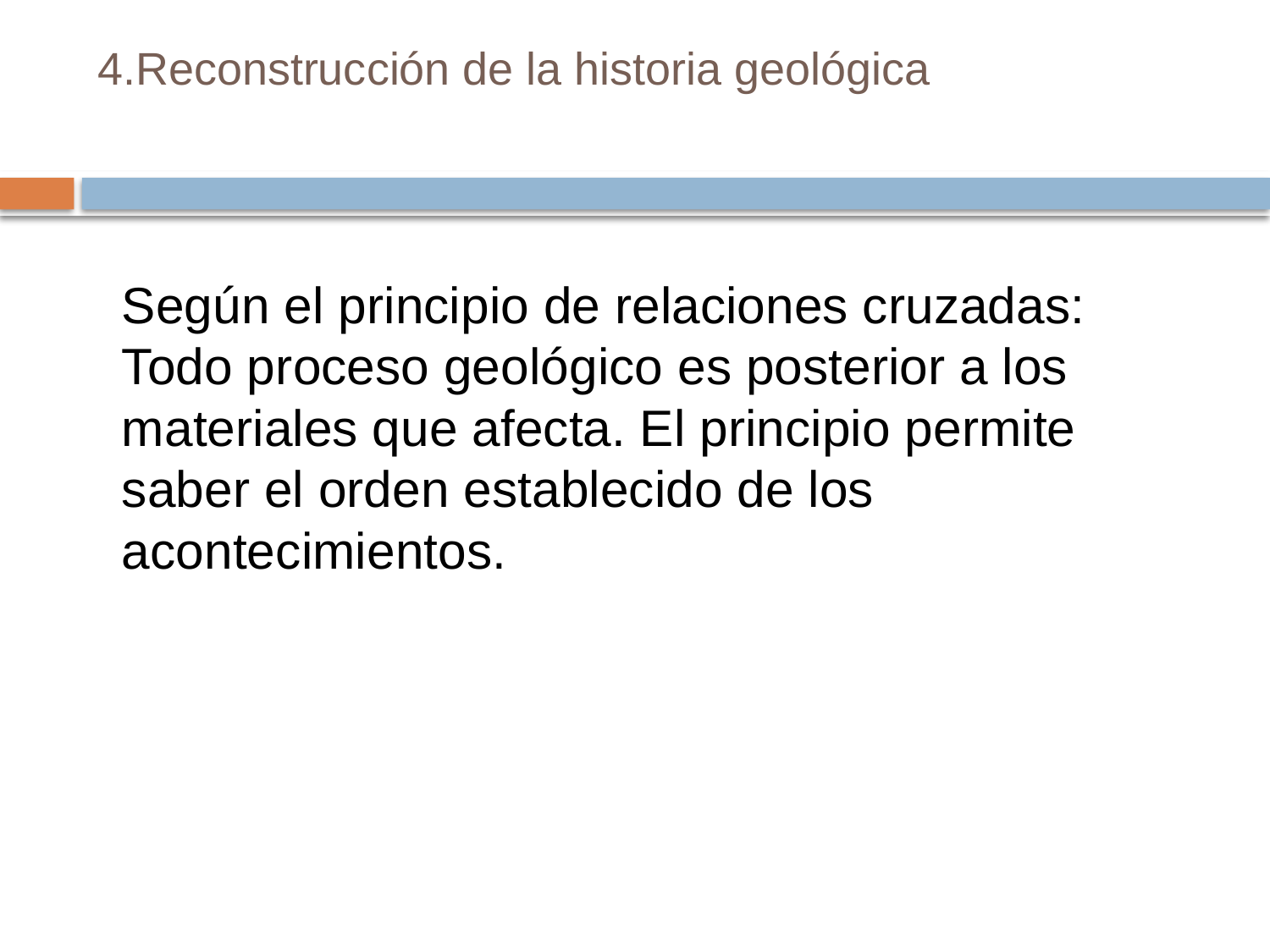

# 4.Reconstrucción de la historia geológica
	Según el principio de relaciones cruzadas: Todo proceso geológico es posterior a los materiales que afecta. El principio permite saber el orden establecido de los acontecimientos.